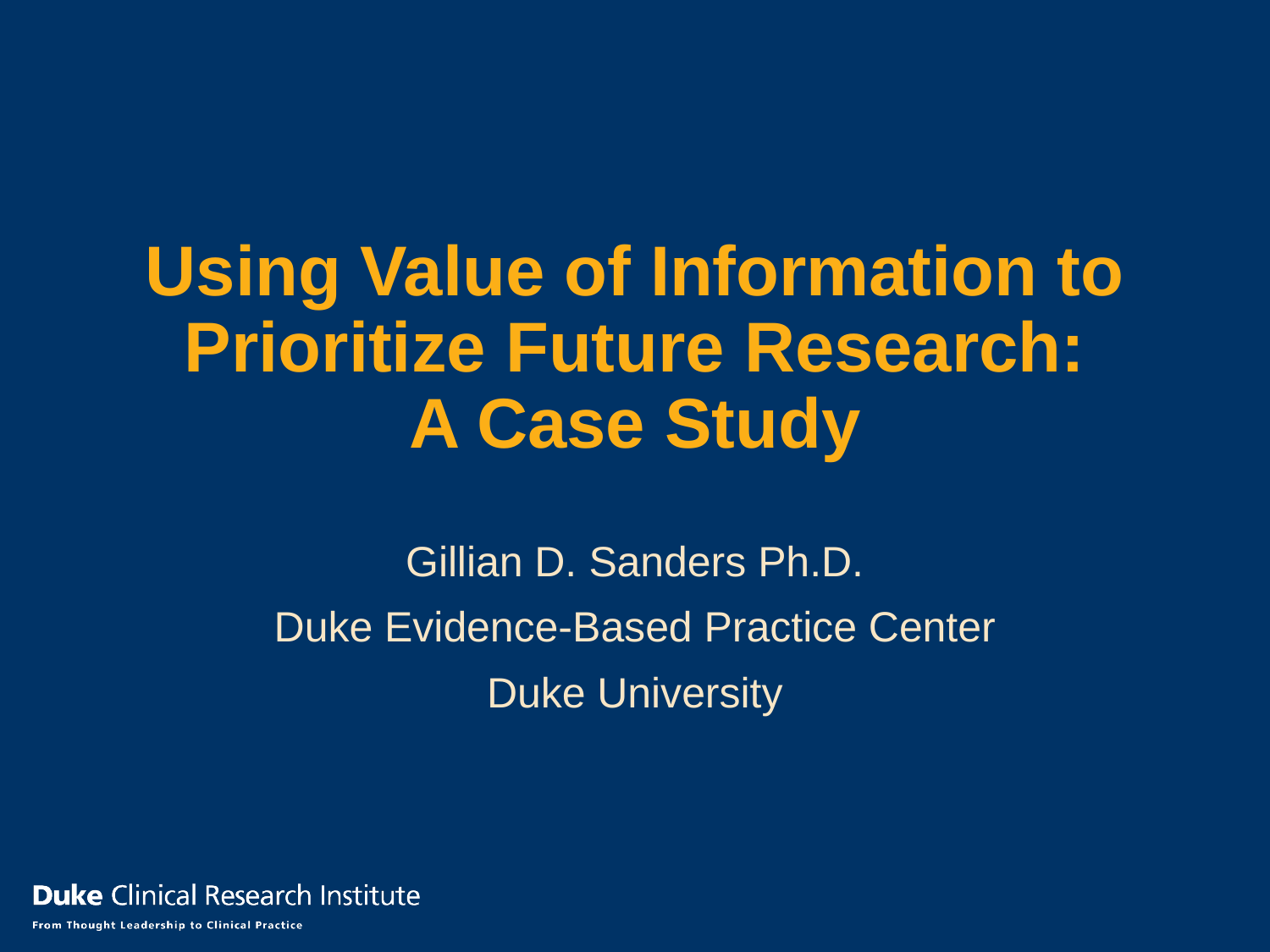

Using Value of Information to Prioritize Future Research:
A Case Study
Gillian D. Sanders Ph.D.
Duke Evidence-Based Practice Center
Duke University